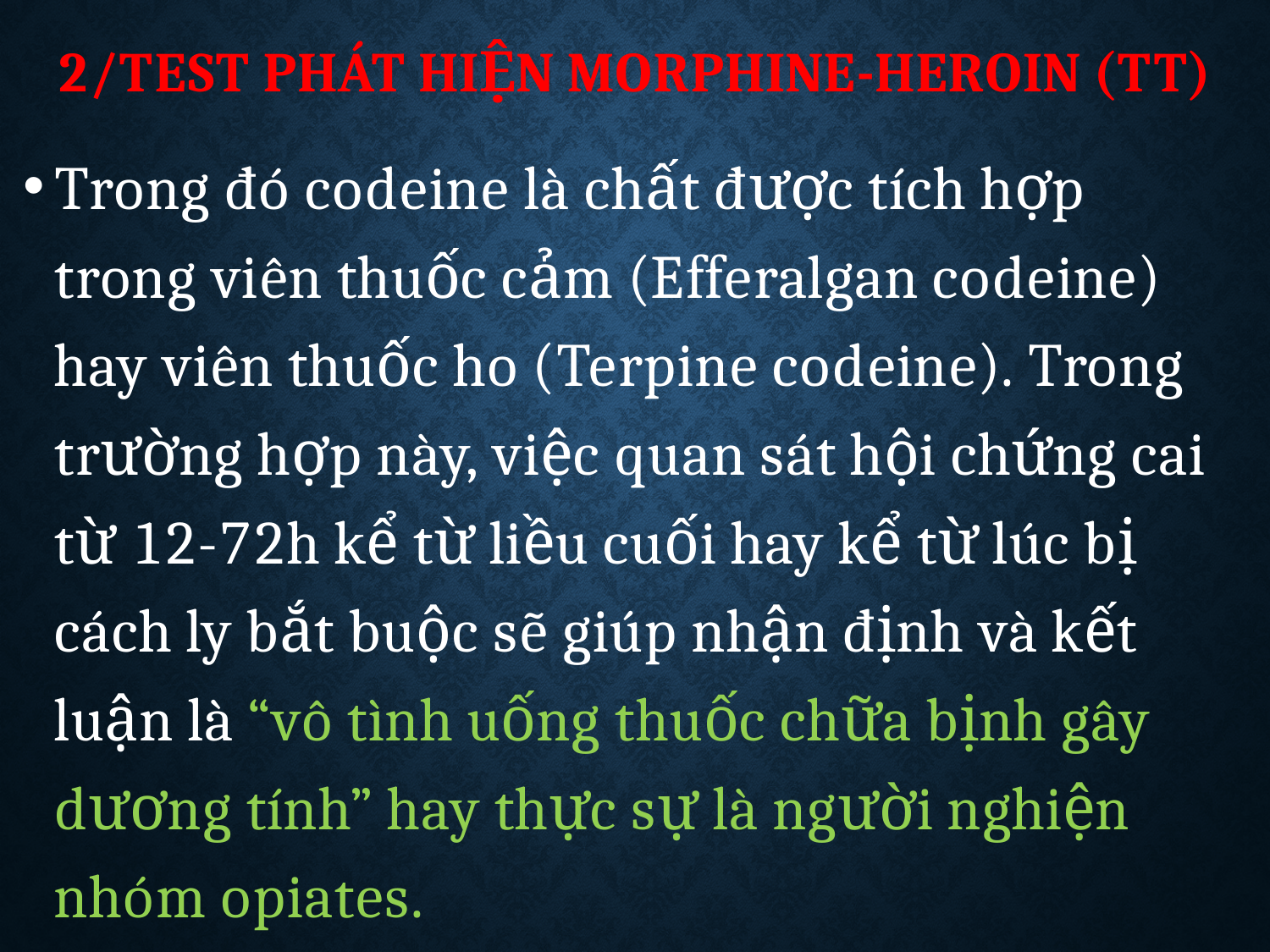

# 2/Test phát hiện Morphine-Heroin (TT)
Trong đó codeine là chất được tích hợp trong viên thuốc cảm (Efferalgan codeine) hay viên thuốc ho (Terpine codeine). Trong trường hợp này, việc quan sát hội chứng cai từ 12-72h kể từ liều cuối hay kể từ lúc bị cách ly bắt buộc sẽ giúp nhận định và kết luận là “vô tình uống thuốc chữa bịnh gây dương tính” hay thực sự là người nghiện nhóm opiates.